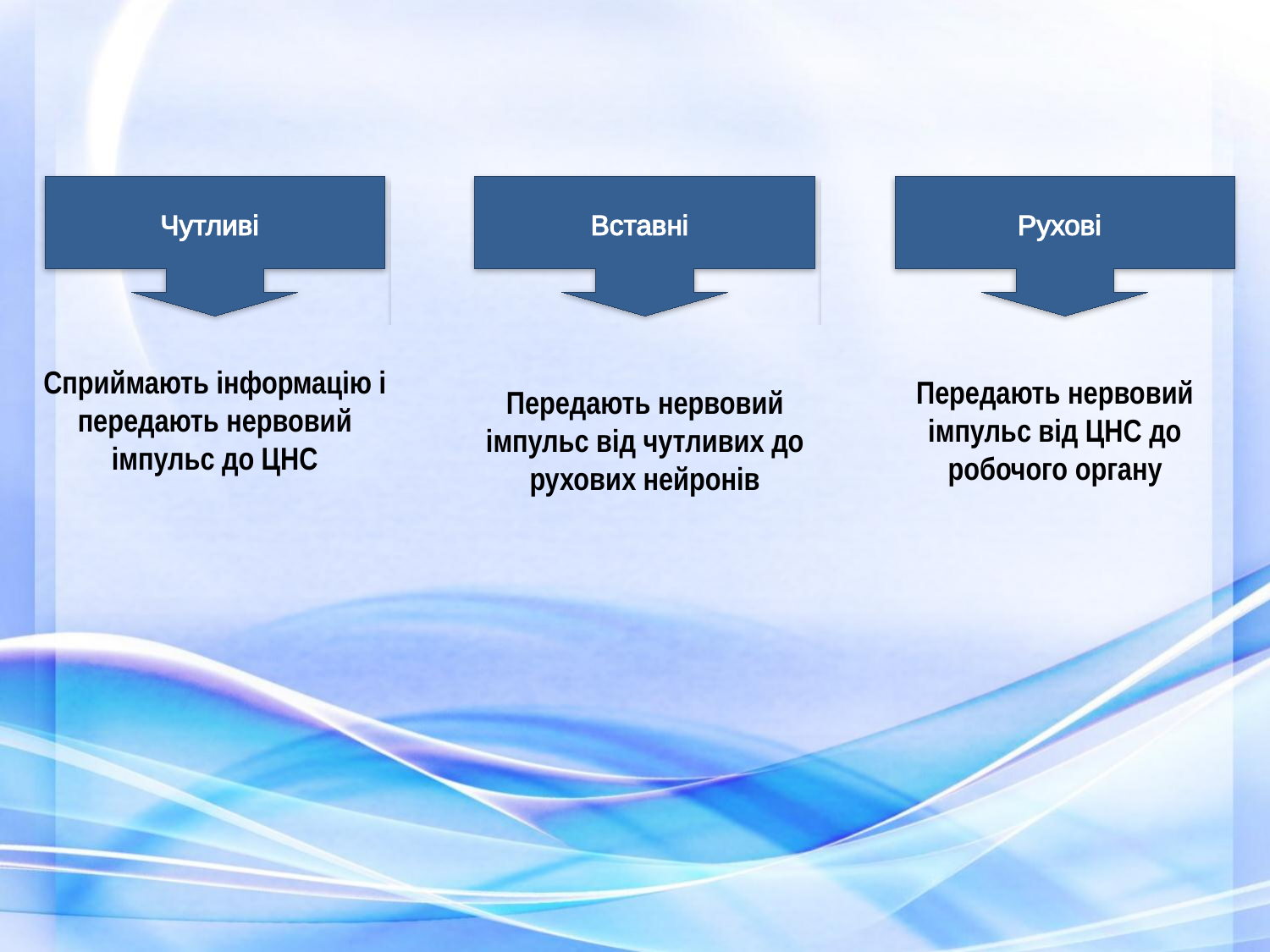

Види нейронів за виконуваними функціями
Чутливі
Вставні
Рухові
Сприймають інформацію і передають нервовий імпульс до ЦНС
Передають нервовий імпульс від ЦНС до робочого органу
Передають нервовий імпульс від чутливих до рухових нейронів